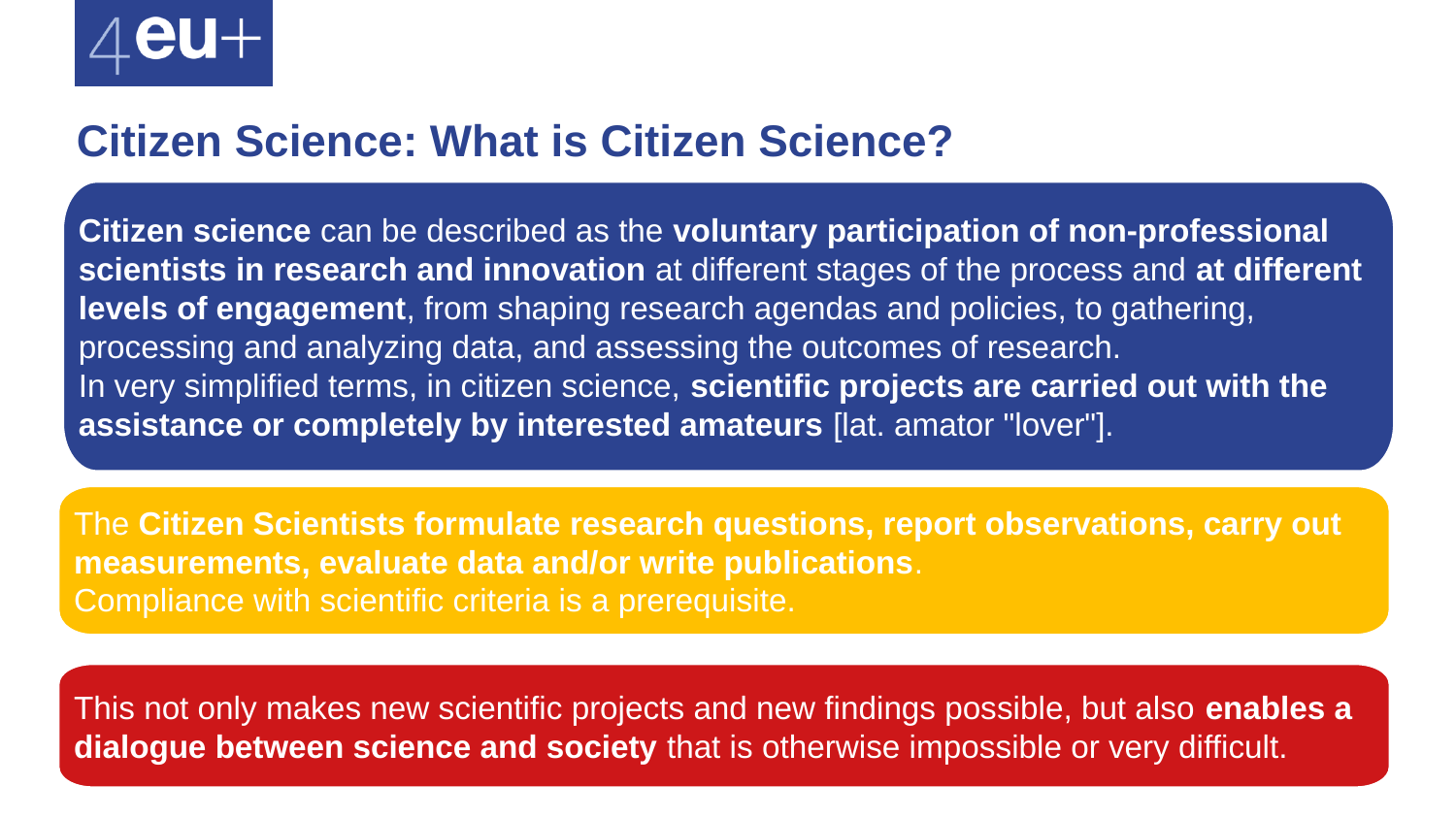

# Citizen Science: What is Citizen Science?
Citizen science can be described as the voluntary participation of non-professional scientists in research and innovation at different stages of the process and at different levels of engagement, from shaping research agendas and policies, to gathering, processing and analyzing data, and assessing the outcomes of research.
In very simplified terms, in citizen science, scientific projects are carried out with the assistance or completely by interested amateurs [lat. amator "lover"].
The Citizen Scientists formulate research questions, report observations, carry out measurements, evaluate data and/or write publications.
Compliance with scientific criteria is a prerequisite.
This not only makes new scientific projects and new findings possible, but also enables a dialogue between science and society that is otherwise impossible or very difficult.